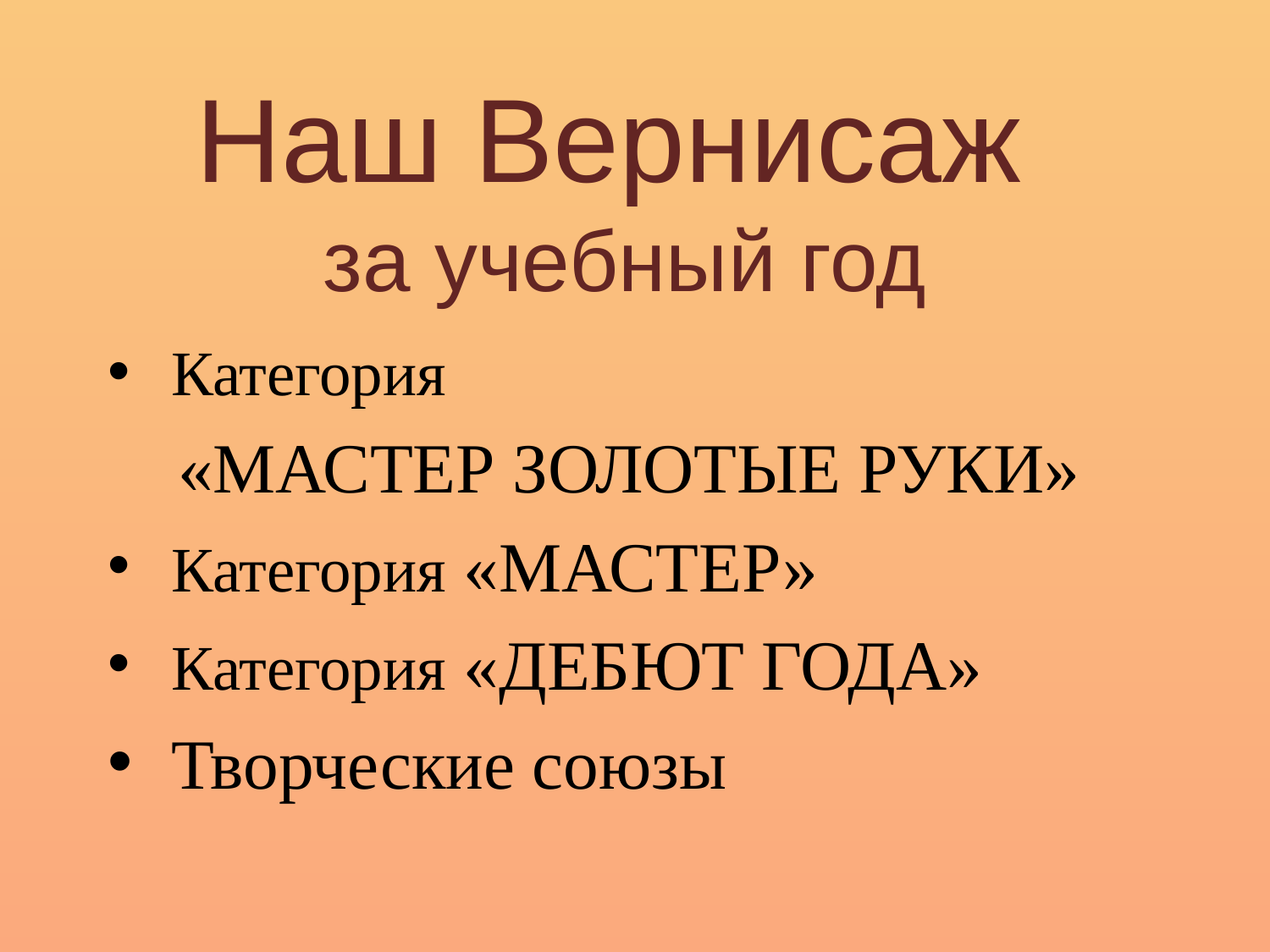

# Наш Вернисаж за учебный год
Категория
    «МАСТЕР ЗОЛОТЫЕ РУКИ»
Категория «МАСТЕР»
Категория «ДЕБЮТ ГОДА»
Творческие союзы